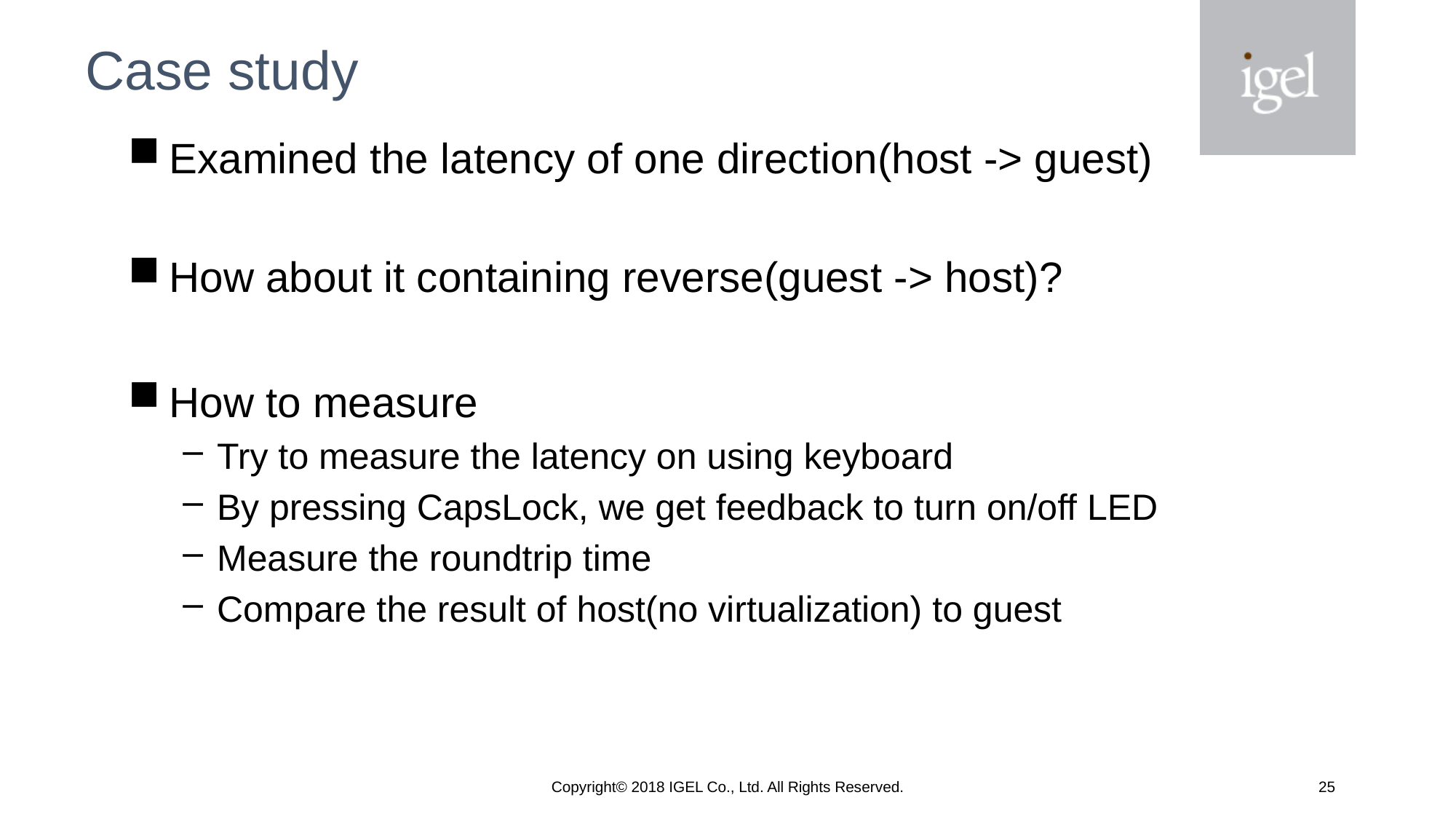

# Case study
Examined the latency of one direction(host -> guest)

How about it containing reverse(guest -> host)?

How to measure
Try to measure the latency on using keyboard
By pressing CapsLock, we get feedback to turn on/off LED
Measure the roundtrip time
Compare the result of host(no virtualization) to guest

Copyright© 2018 IGEL Co., Ltd. All Rights Reserved.
25